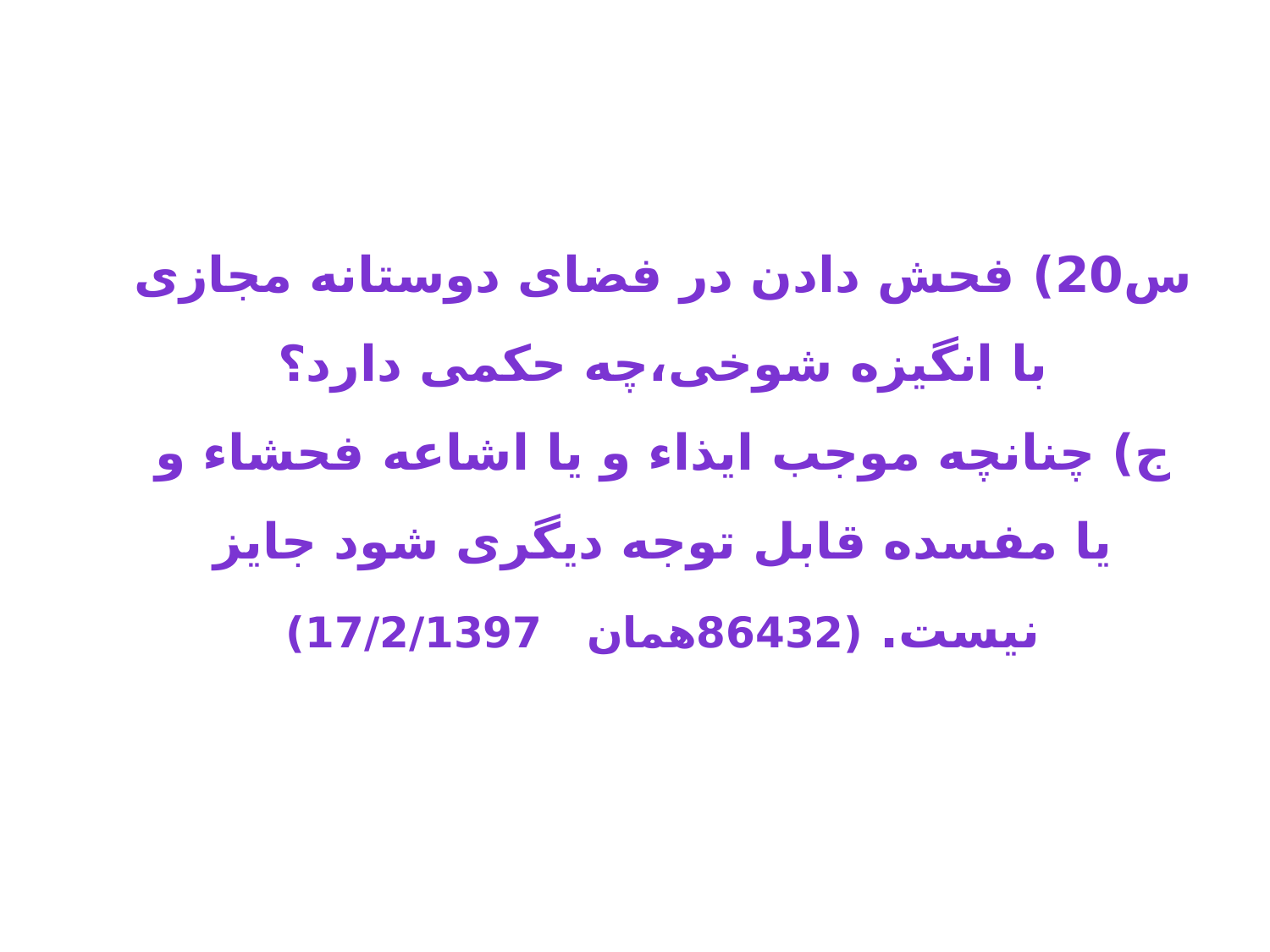

2) فحش دادن در فضای دوستانه مجازی با انگیزه شوخی، چنانچه موجب ایذاء و یا اشاعه فحشاء و یا مفسده قابل توجه دیگری شود جایز نیست. ( 865432 همان   17/2/1397)

س20) فحش دادن در فضای دوستانه مجازی با انگیزه شوخی،چه حکمی دارد؟
ج) چنانچه موجب ایذاء و یا اشاعه فحشاء و یا مفسده قابل توجه دیگری شود جایز نیست. (86432همان   17/2/1397)